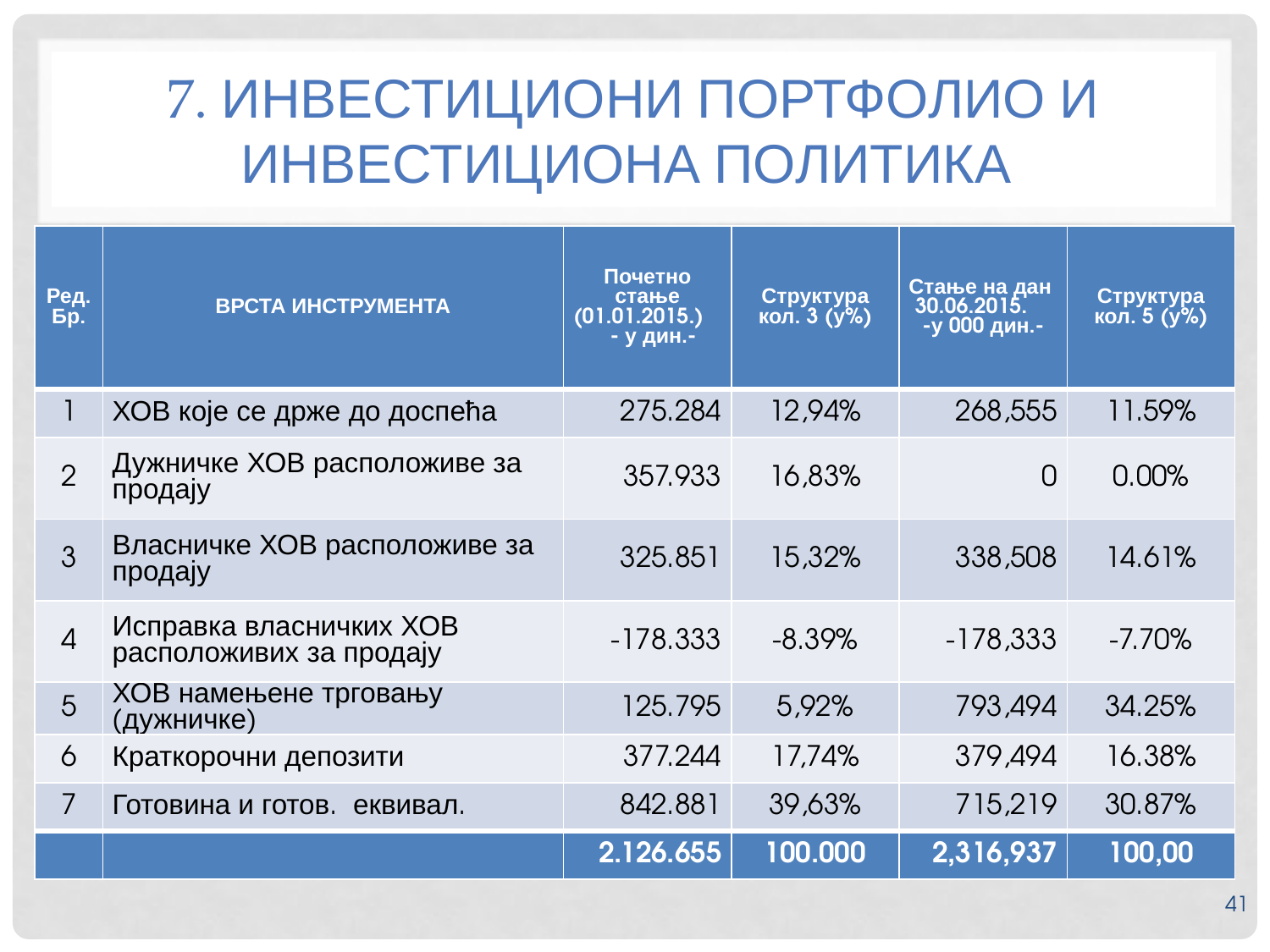

# 7. ИНВЕСТИЦИОНИ ПОРТФОЛИО И ИНВЕСТИЦИОНА ПОЛИТИКА
| Ред. Бр. | ВРСТА ИНСТРУМЕНТА | Почетно стање (01.01.2015.) - у дин.- | Структура кол. 3 (у%) | Стање на дан 30.06.2015. -у 000 дин.- | Структура кол. 5 (у%) |
| --- | --- | --- | --- | --- | --- |
| 1 | ХОВ које се држе до доспећа | 275.284 | 12,94% | 268,555 | 11.59% |
| 2 | Дужничке ХОВ расположиве за продају | 357.933 | 16,83% | 0 | 0.00% |
| 3 | Власничке ХОВ расположиве за продају | 325.851 | 15,32% | 338,508 | 14.61% |
| 4 | Исправка власничких ХОВ расположивих за продају | -178.333 | -8.39% | -178,333 | -7.70% |
| 5 | ХОВ намењене трговању (дужничке) | 125.795 | 5,92% | 793,494 | 34.25% |
| 6 | Краткорочни депозити | 377.244 | 17,74% | 379,494 | 16.38% |
| 7 | Готовина и готов. еквивал. | 842.881 | 39,63% | 715,219 | 30.87% |
|  |  | 2.126.655 | 100.000 | 2,316,937 | 100,00 |
41